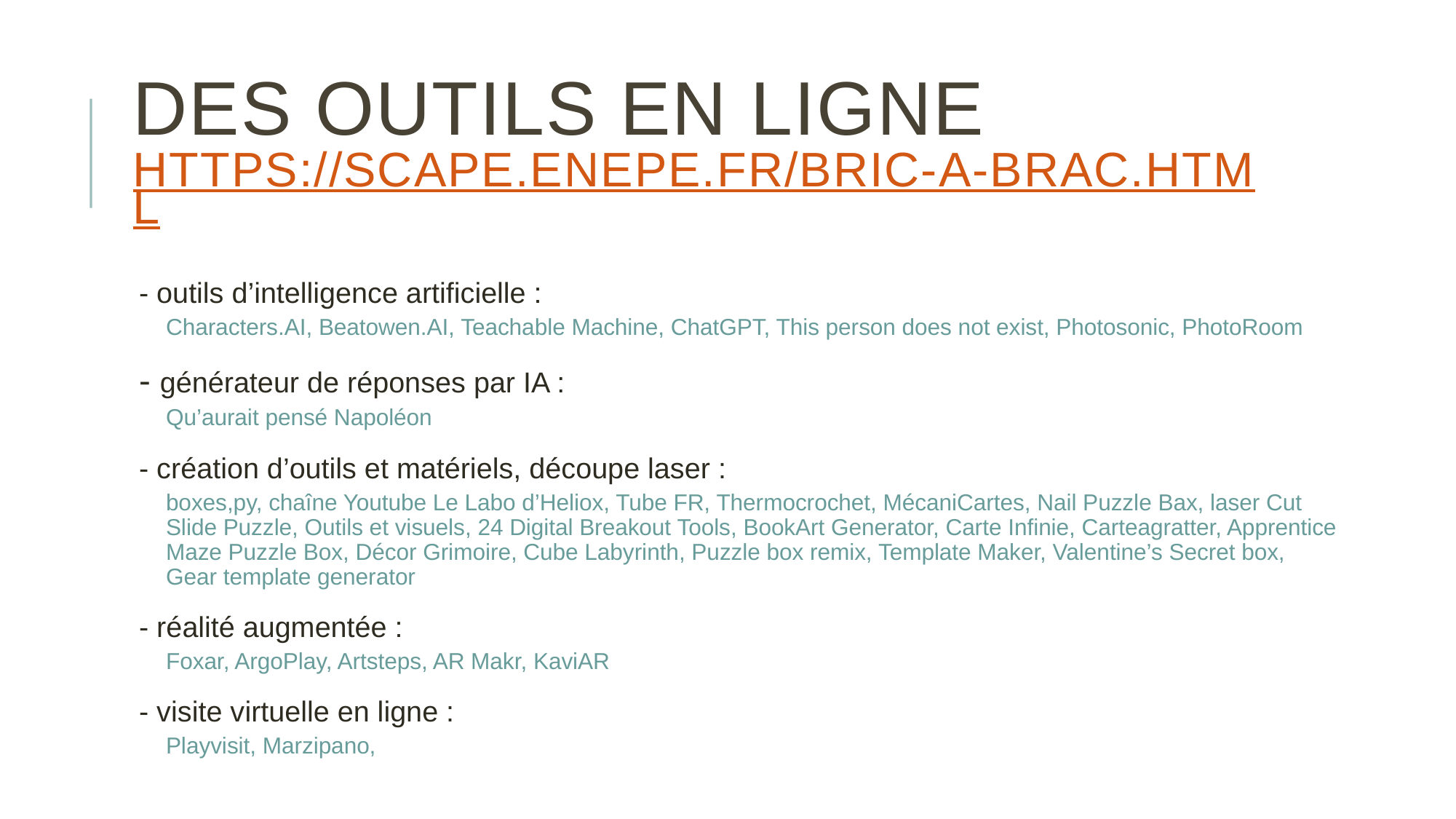

# Des outils en ligne https://scape.enepe.fr/bric-a-brac.html
- outils d’intelligence artificielle :
Characters.AI, Beatowen.AI, Teachable Machine, ChatGPT, This person does not exist, Photosonic, PhotoRoom
- générateur de réponses par IA :
Qu’aurait pensé Napoléon
- création d’outils et matériels, découpe laser :
boxes,py, chaîne Youtube Le Labo d’Heliox, Tube FR, Thermocrochet, MécaniCartes, Nail Puzzle Bax, laser Cut Slide Puzzle, Outils et visuels, 24 Digital Breakout Tools, BookArt Generator, Carte Infinie, Carteagratter, Apprentice Maze Puzzle Box, Décor Grimoire, Cube Labyrinth, Puzzle box remix, Template Maker, Valentine’s Secret box, Gear template generator
- réalité augmentée :
Foxar, ArgoPlay, Artsteps, AR Makr, KaviAR
- visite virtuelle en ligne :
Playvisit, Marzipano,